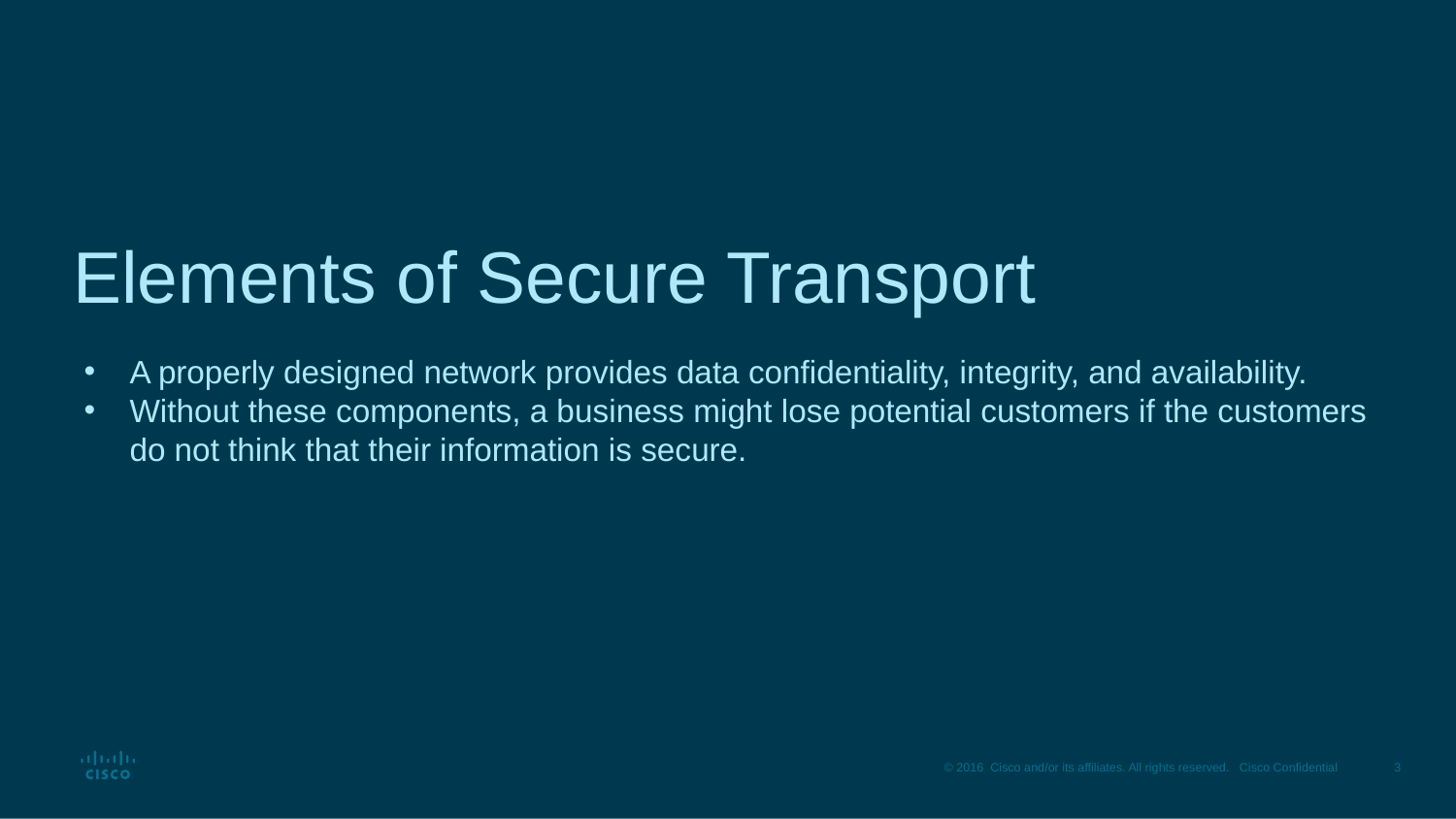

# Elements of Secure Transport
A properly designed network provides data confidentiality, integrity, and availability.
Without these components, a business might lose potential customers if the customers do not think that their information is secure.